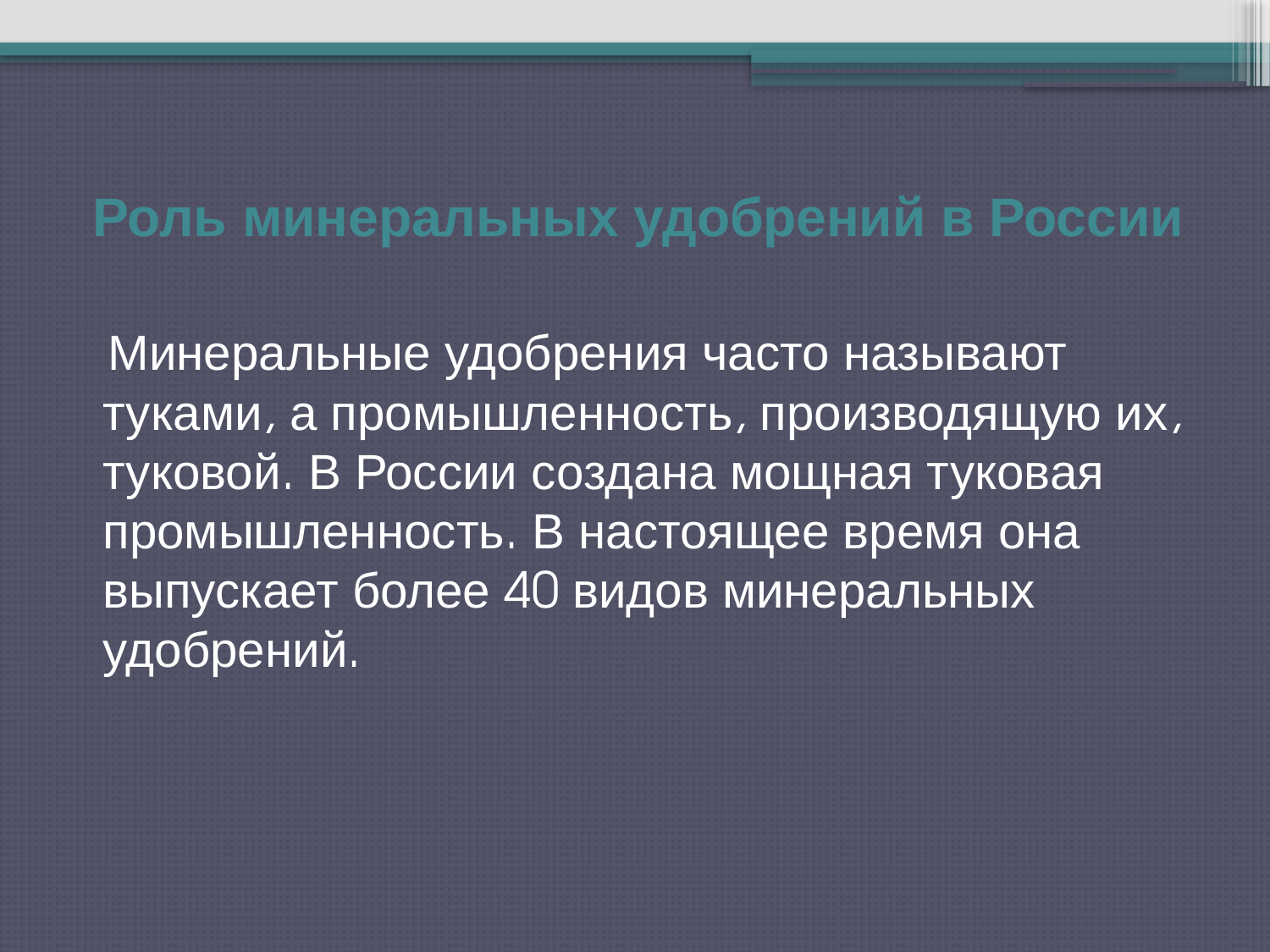

# Роль минеральных удобрений в России
   Минеральные удобрения часто называют туками, а промышленность, производящую их, туковой. В России создана мощная туковая промышленность. В настоящее время она выпускает более 40 видов минеральных удобрений.